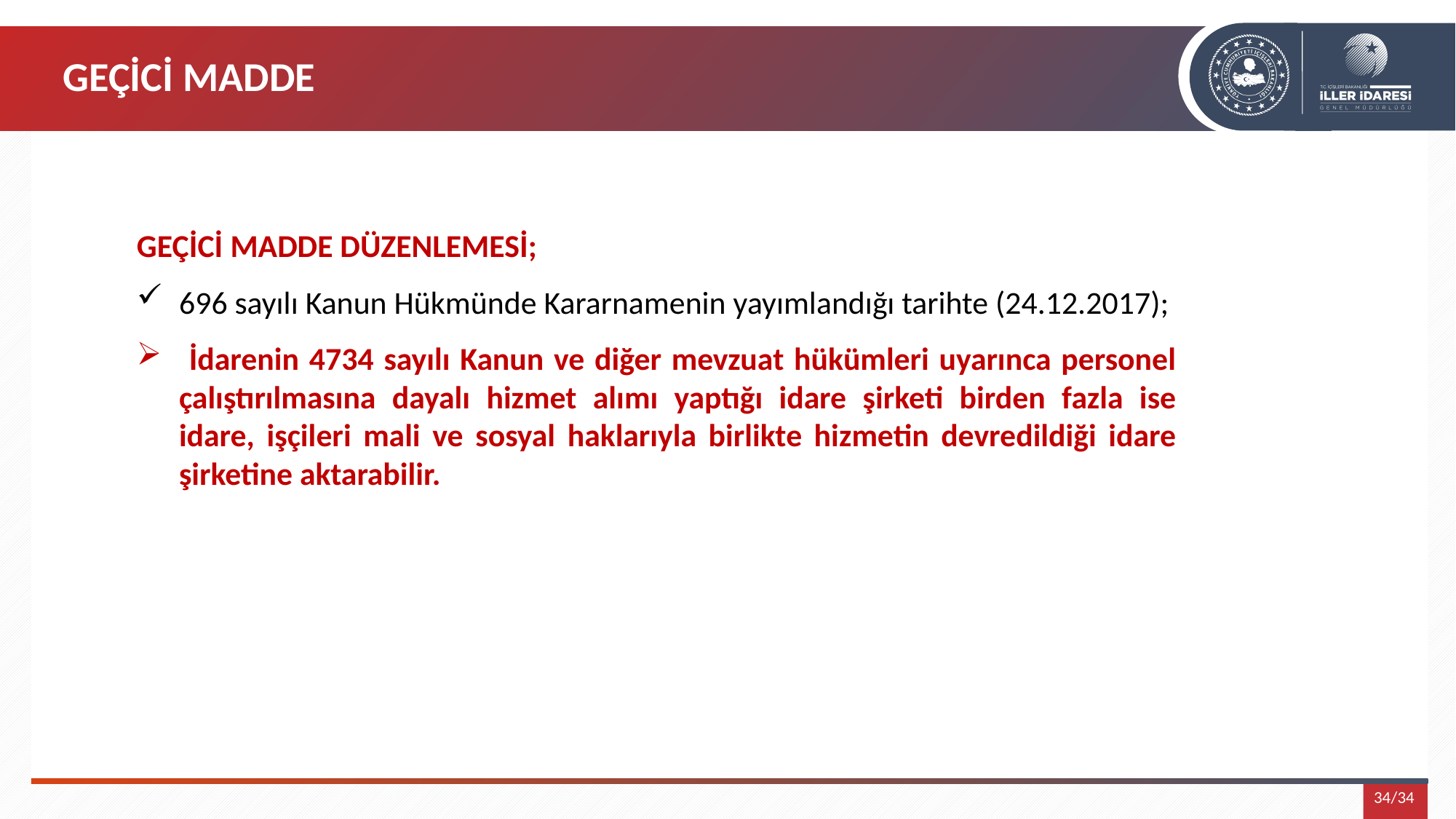

GEÇİCİ MADDE
GEÇİCİ MADDE DÜZENLEMESİ;
696 sayılı Kanun Hükmünde Kararnamenin yayımlandığı tarihte (24.12.2017);
 İdarenin 4734 sayılı Kanun ve diğer mevzuat hükümleri uyarınca personel çalıştırılmasına dayalı hizmet alımı yaptığı idare şirketi birden fazla ise idare, işçileri mali ve sosyal haklarıyla birlikte hizmetin devredildiği idare şirketine aktarabilir.